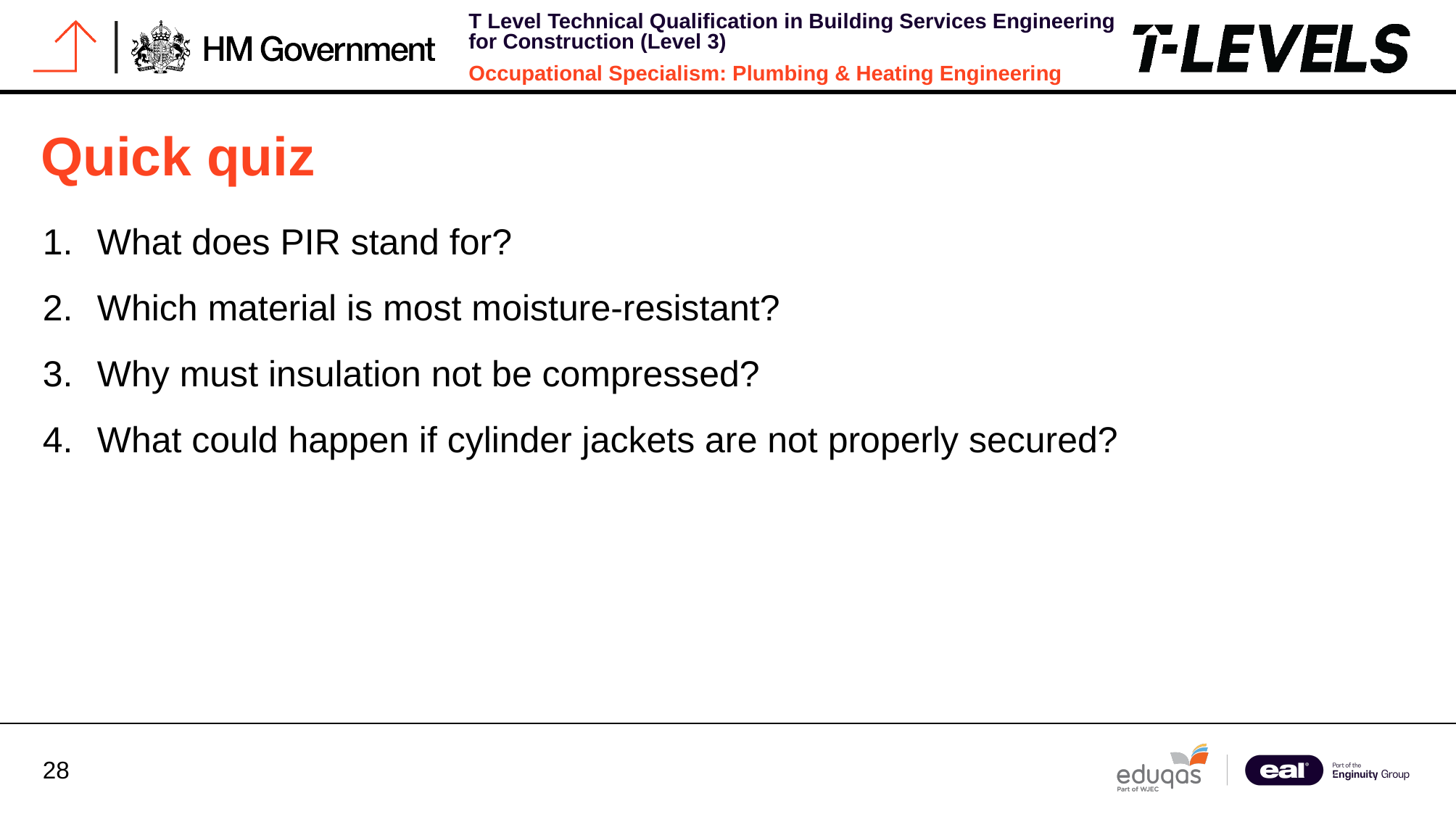

# Quick quiz
What does PIR stand for?
Which material is most moisture-resistant?
Why must insulation not be compressed?
What could happen if cylinder jackets are not properly secured?